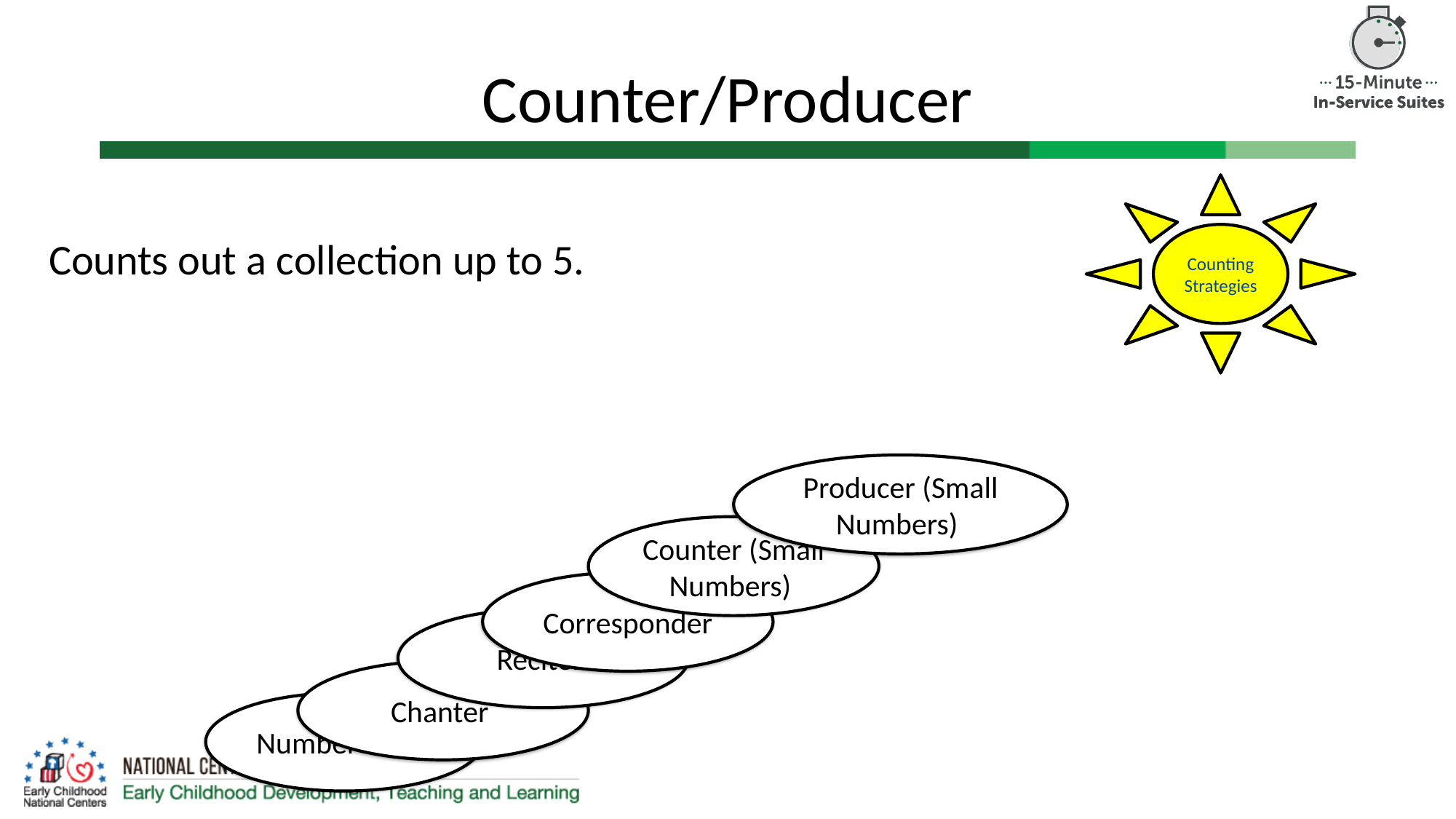

# Counter/Producer

Counting
Strategies
Counts out a collection up to 5.

Producer (Small Numbers)

Counter (Small Numbers)

Corresponder

Reciter

Chanter

Number Sayer